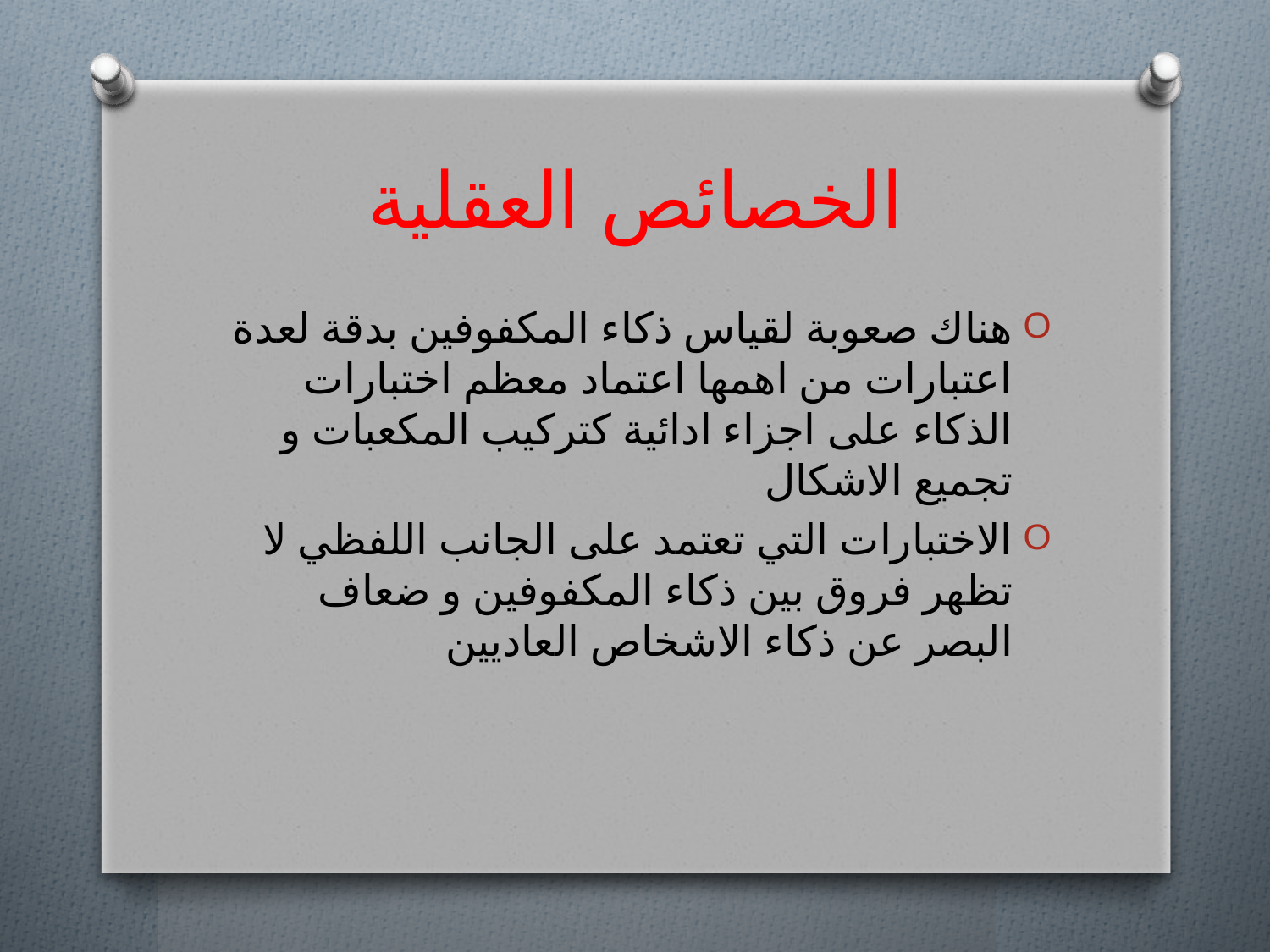

# الخصائص العقلية
هناك صعوبة لقياس ذكاء المكفوفين بدقة لعدة اعتبارات من اهمها اعتماد معظم اختبارات الذكاء على اجزاء ادائية كتركيب المكعبات و تجميع الاشكال
الاختبارات التي تعتمد على الجانب اللفظي لا تظهر فروق بين ذكاء المكفوفين و ضعاف البصر عن ذكاء الاشخاص العاديين